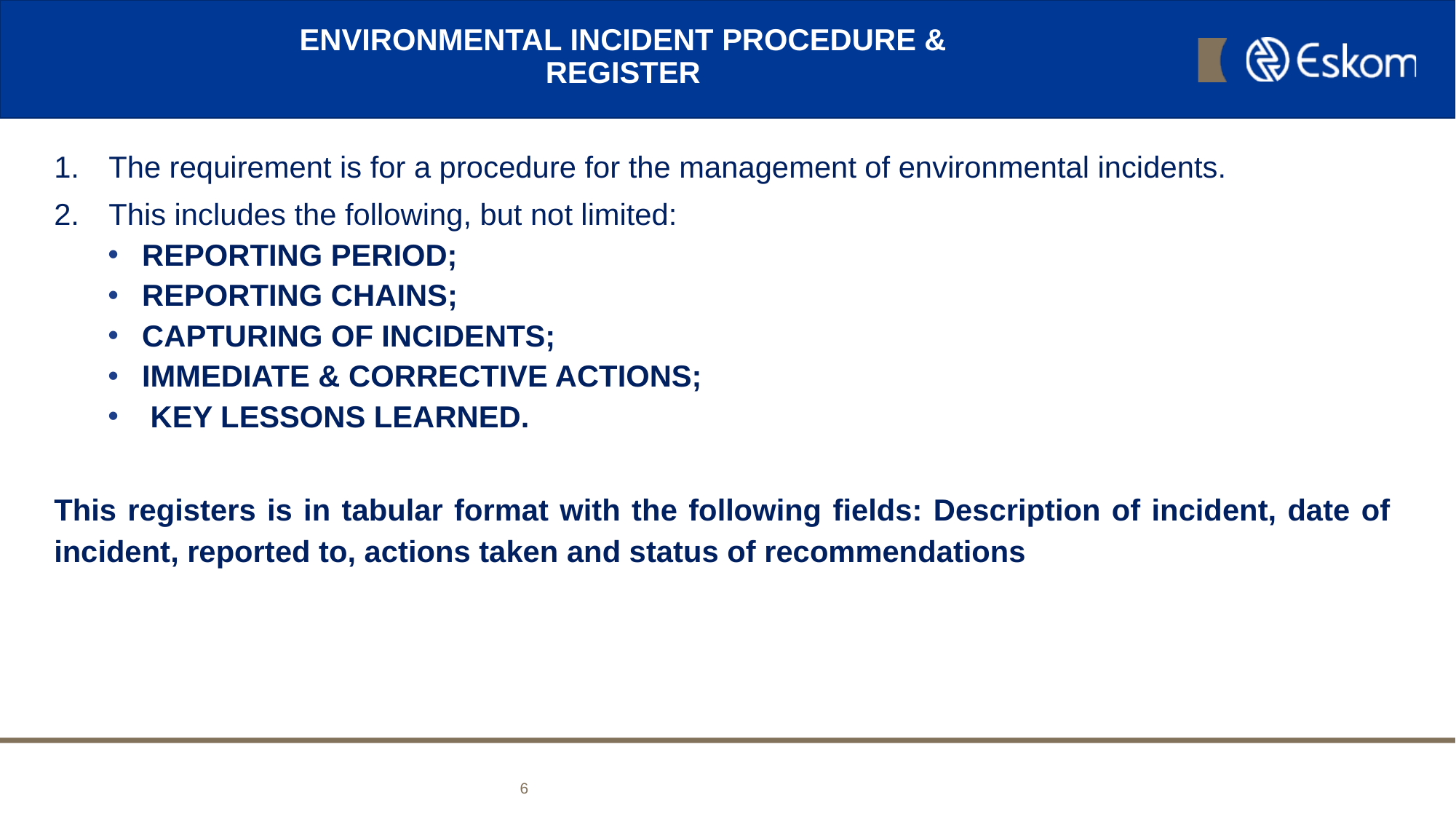

# ENVIRONMENTAL INCIDENT PROCEDURE & REGISTER
The requirement is for a procedure for the management of environmental incidents.
This includes the following, but not limited:
REPORTING PERIOD;
REPORTING CHAINS;
CAPTURING OF INCIDENTS;
IMMEDIATE & CORRECTIVE ACTIONS;
 KEY LESSONS LEARNED.

This registers is in tabular format with the following fields: Description of incident, date of incident, reported to, actions taken and status of recommendations

6